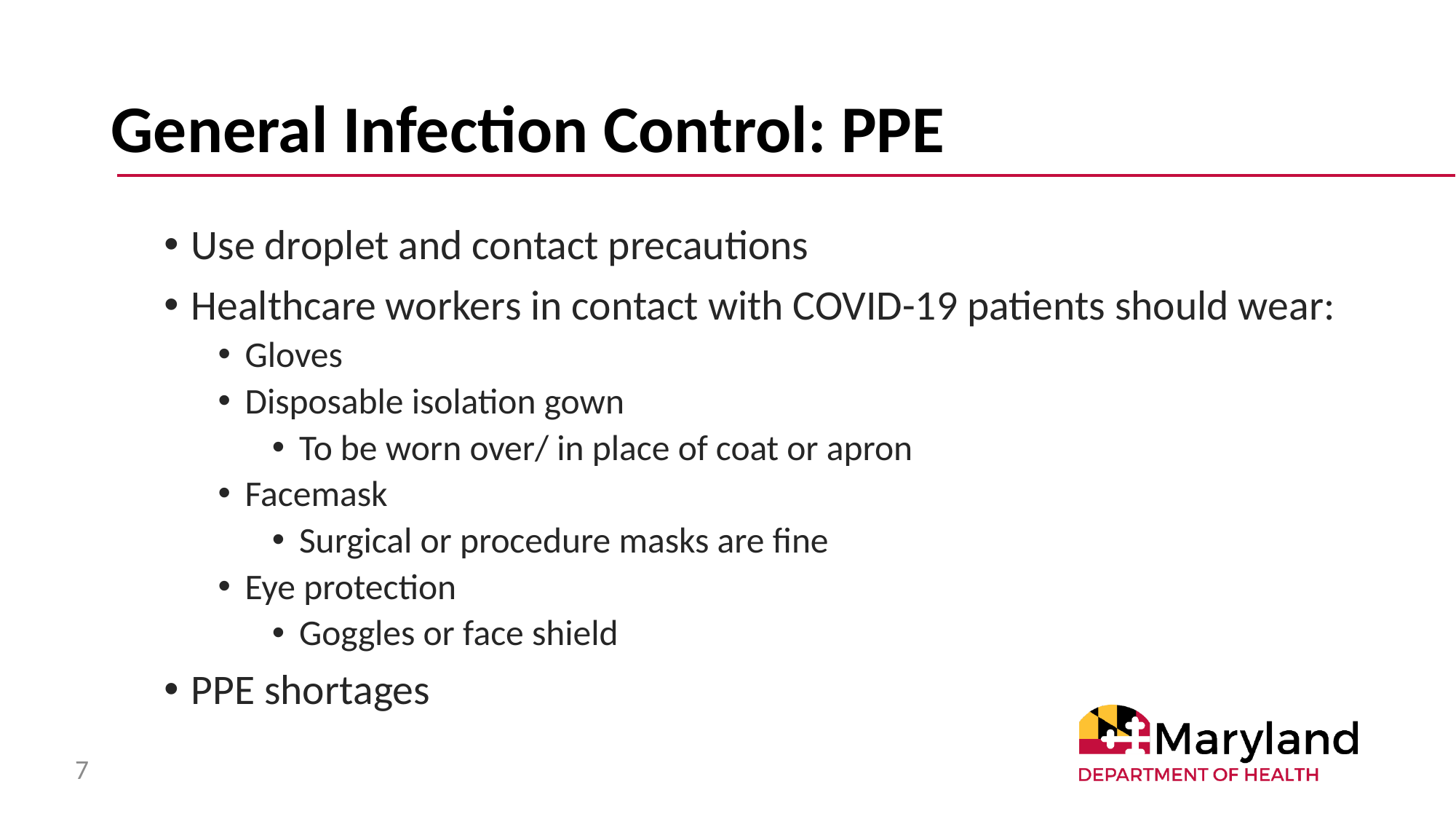

# General Infection Control: PPE
Use droplet and contact precautions
Healthcare workers in contact with COVID-19 patients should wear:
Gloves
Disposable isolation gown
To be worn over/ in place of coat or apron
Facemask
Surgical or procedure masks are fine
Eye protection
Goggles or face shield
PPE shortages
7